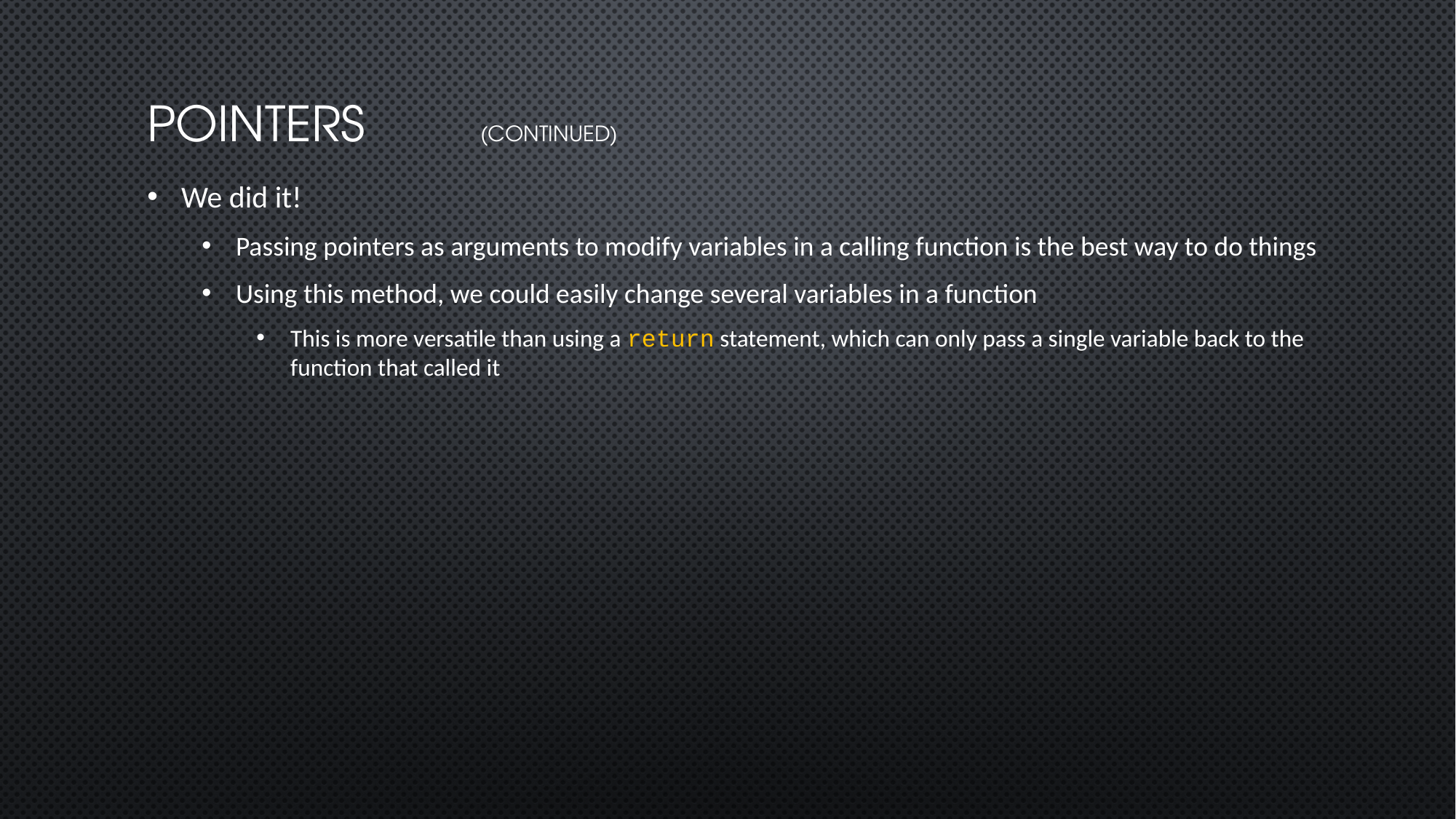

# Pointers	 (Continued)
We did it!
Passing pointers as arguments to modify variables in a calling function is the best way to do things
Using this method, we could easily change several variables in a function
This is more versatile than using a return statement, which can only pass a single variable back to the function that called it